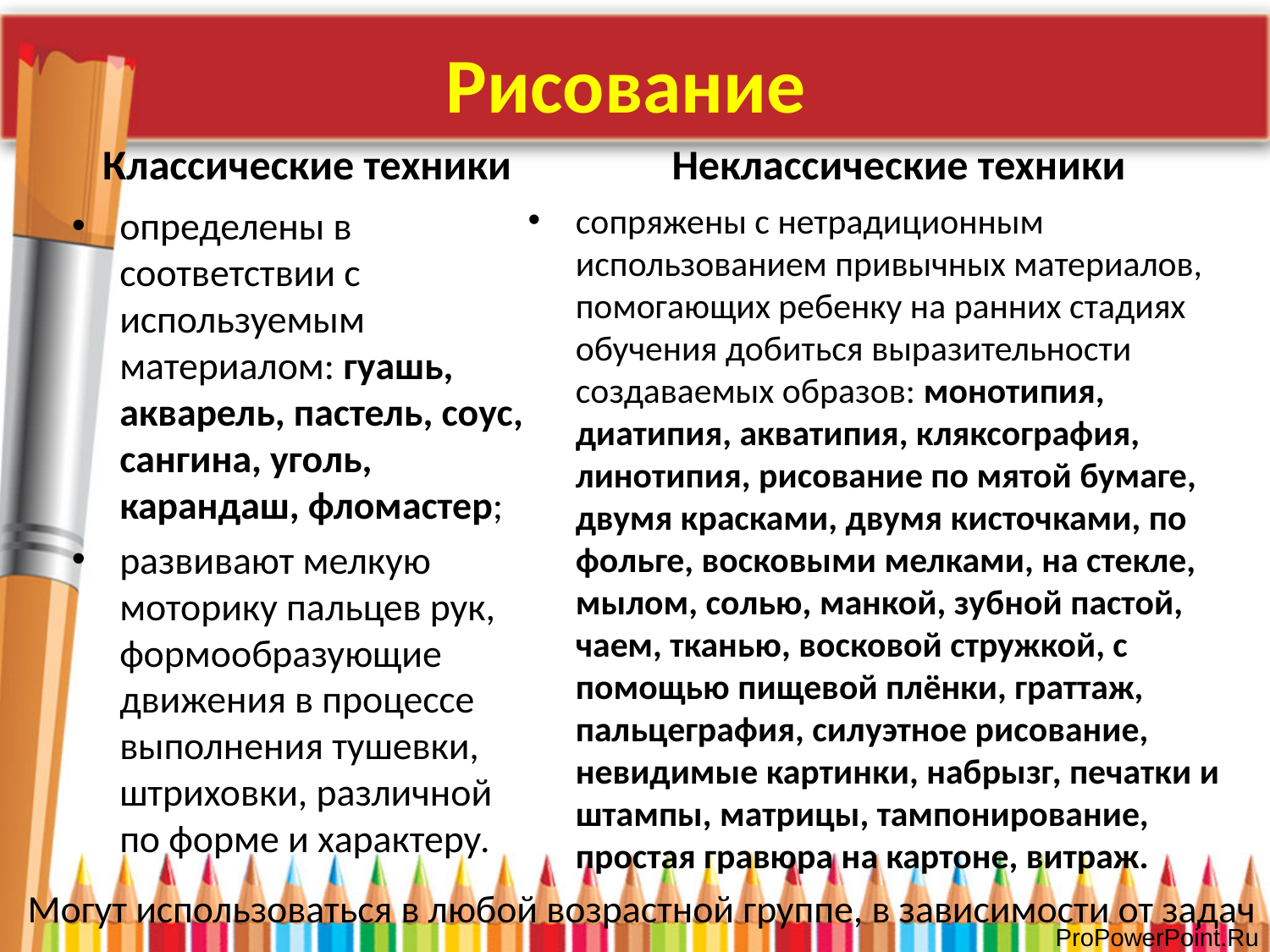

# Рисование
Неклассические техники
Классические техники
сопряжены с нетрадиционным использованием привычных материалов, помогающих ребенку на ранних стадиях обучения добиться выразительности создаваемых образов: монотипия, диатипия, акватипия, кляксография, линотипия, рисование по мятой бумаге, двумя красками, двумя кисточками, по фольге, восковыми мелками, на стекле, мылом, солью, манкой, зубной пастой, чаем, тканью, восковой стружкой, с помощью пищевой плёнки, граттаж, пальцеграфия, силуэтное рисование, невидимые картинки, набрызг, печатки и штампы, матрицы, тампонирование, простая гравюра на картоне, витраж.

определены в соответствии с используемым материалом: гуашь, акварель, пастель, соус, сангина, уголь, карандаш, фломастер;
развивают мелкую моторику пальцев рук, формообразующие движения в процессе выполнения тушевки, штриховки, различной по форме и характеру.

Могут использоваться в любой возрастной группе, в зависимости от задач